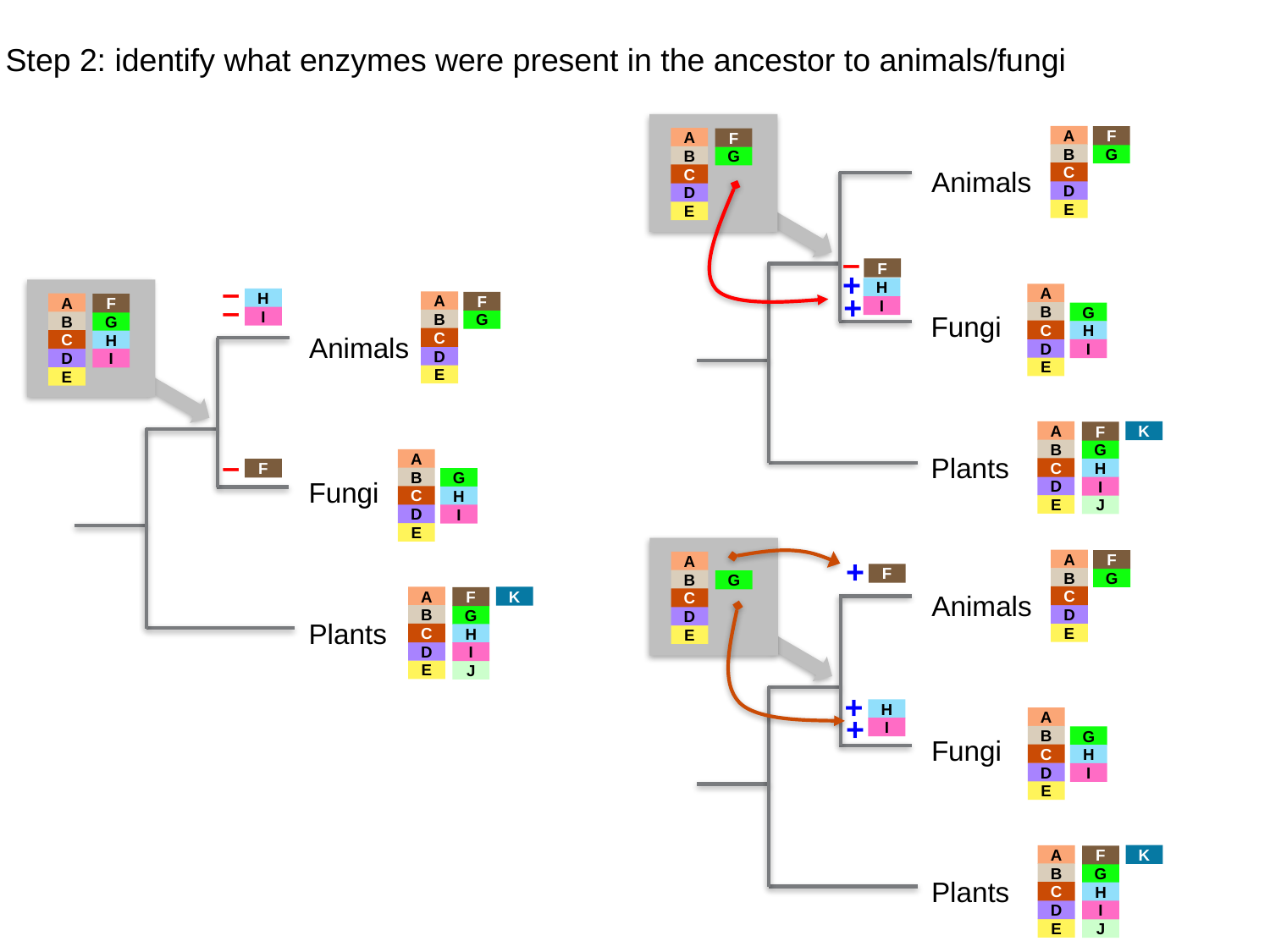

Step 2: identify what enzymes were present in the ancestor to animals/fungi

A
F
A
F
B
G
B
G
Animals
C
C
D
D

E
E

–
F
+
H
+
A
I
B
G
Fungi
C
H
D
I
E
K
A
F
B
G
Plants
C
H
D
I
E
J
–

–
H
A
F
A
F
I
B
G
B
G
Animals
C
C
H
D
D
I
E
E

–
A
F
B
G
Fungi
C
H
D
I
E

+
A
F

A
F
B
G
B
G
Animals
C
K
A
F
C
D
B
G

D
Plants
E
C
H
E

D
I
E
J
+
H
+
A
I
B
G
Fungi
C
H
D
I
E
K
A
F
B
G
Plants
C
H
D
I
E
J